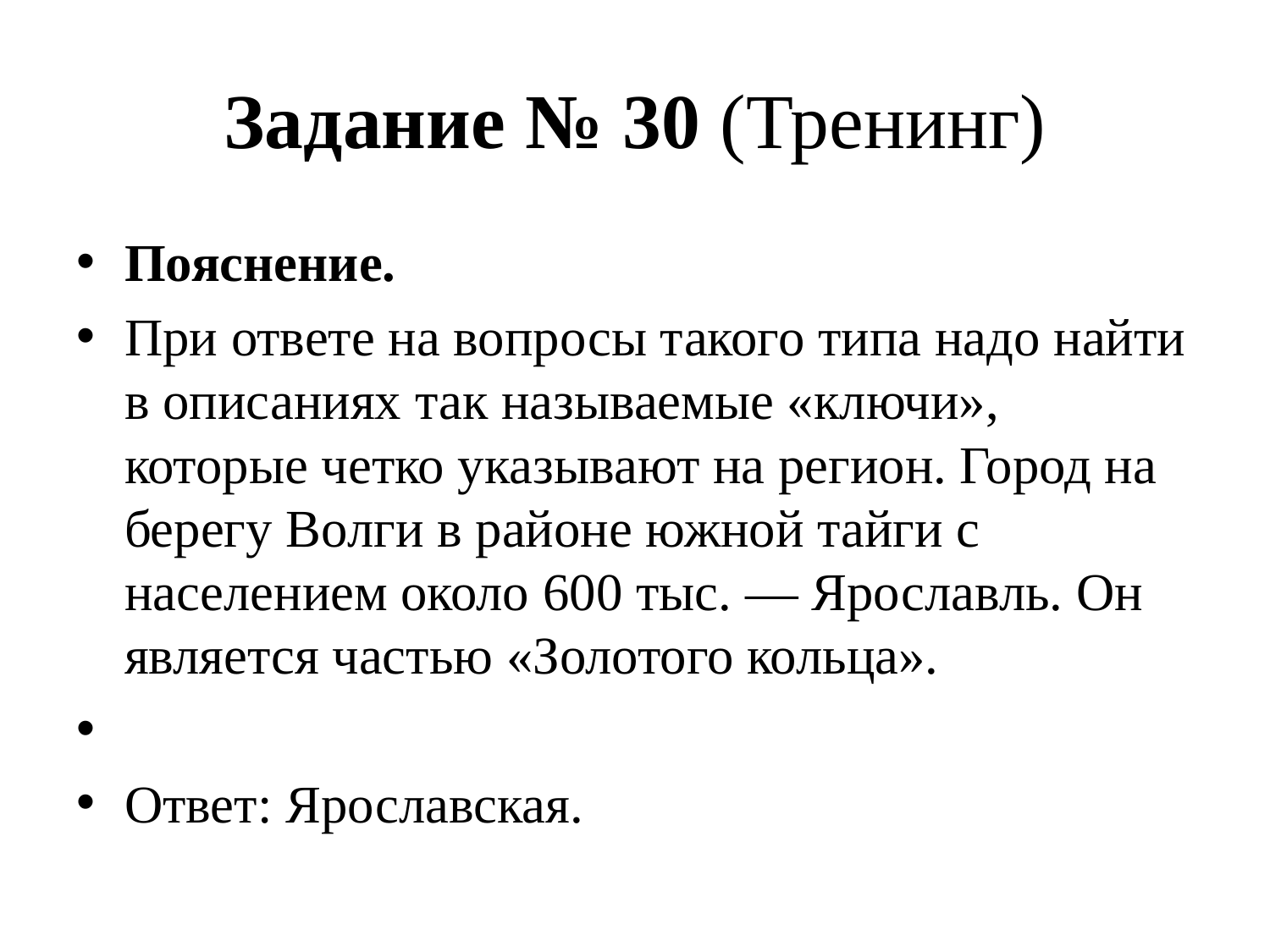

# Задание № 30 (Тренинг)
Пояснение.
При ответе на вопросы такого типа надо найти в описаниях так называемые «ключи», которые четко указывают на регион. Город на берегу Волги в районе южной тайги с населением около 600 тыс. — Ярославль. Он является частью «Золотого кольца».

Ответ: Ярославская.